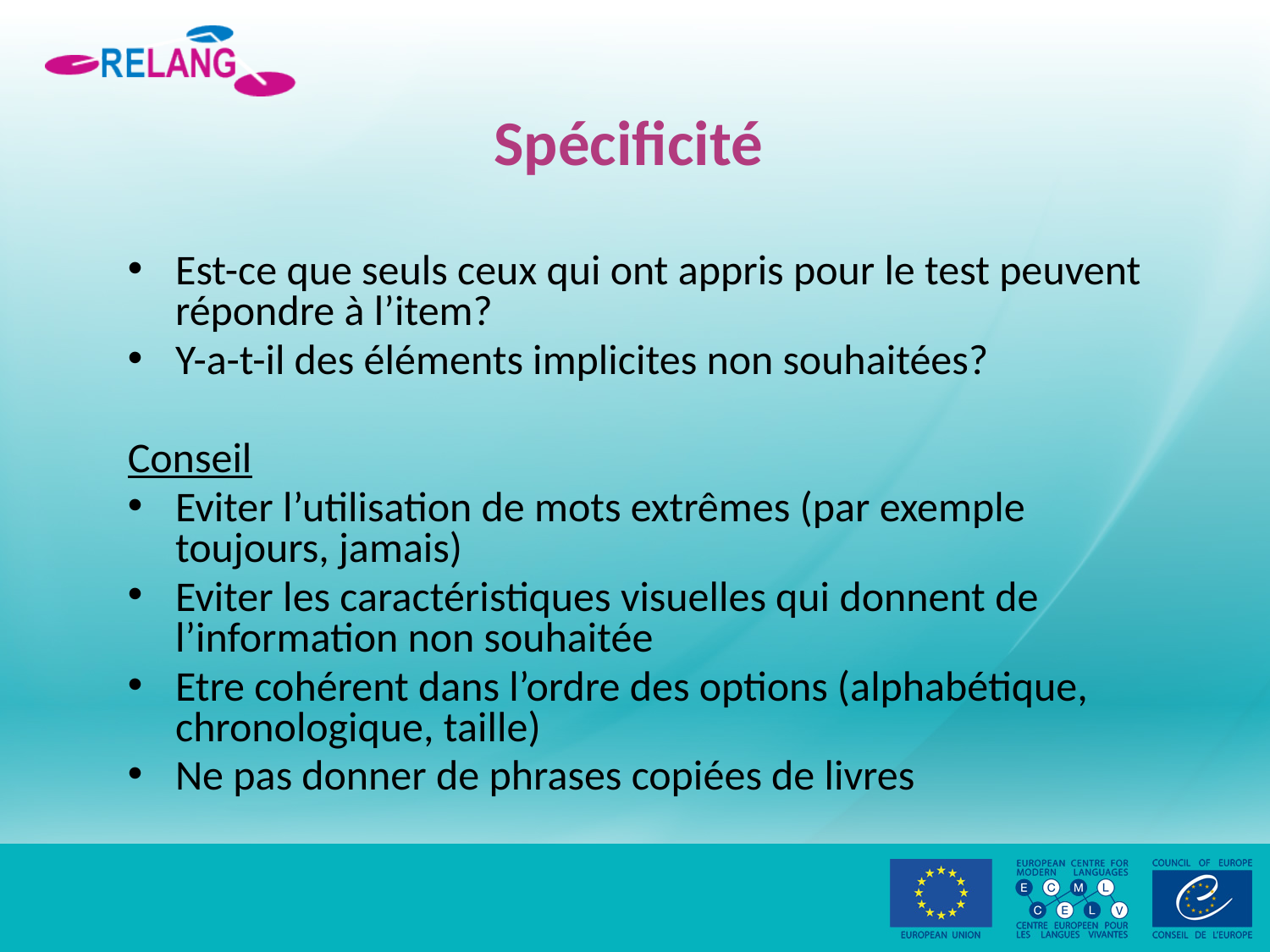

# Spécificité
Est-ce que seuls ceux qui ont appris pour le test peuvent répondre à l’item?
Y-a-t-il des éléments implicites non souhaitées?

Conseil
Eviter l’utilisation de mots extrêmes (par exemple toujours, jamais)
Eviter les caractéristiques visuelles qui donnent de l’information non souhaitée
Etre cohérent dans l’ordre des options (alphabétique, chronologique, taille)
Ne pas donner de phrases copiées de livres